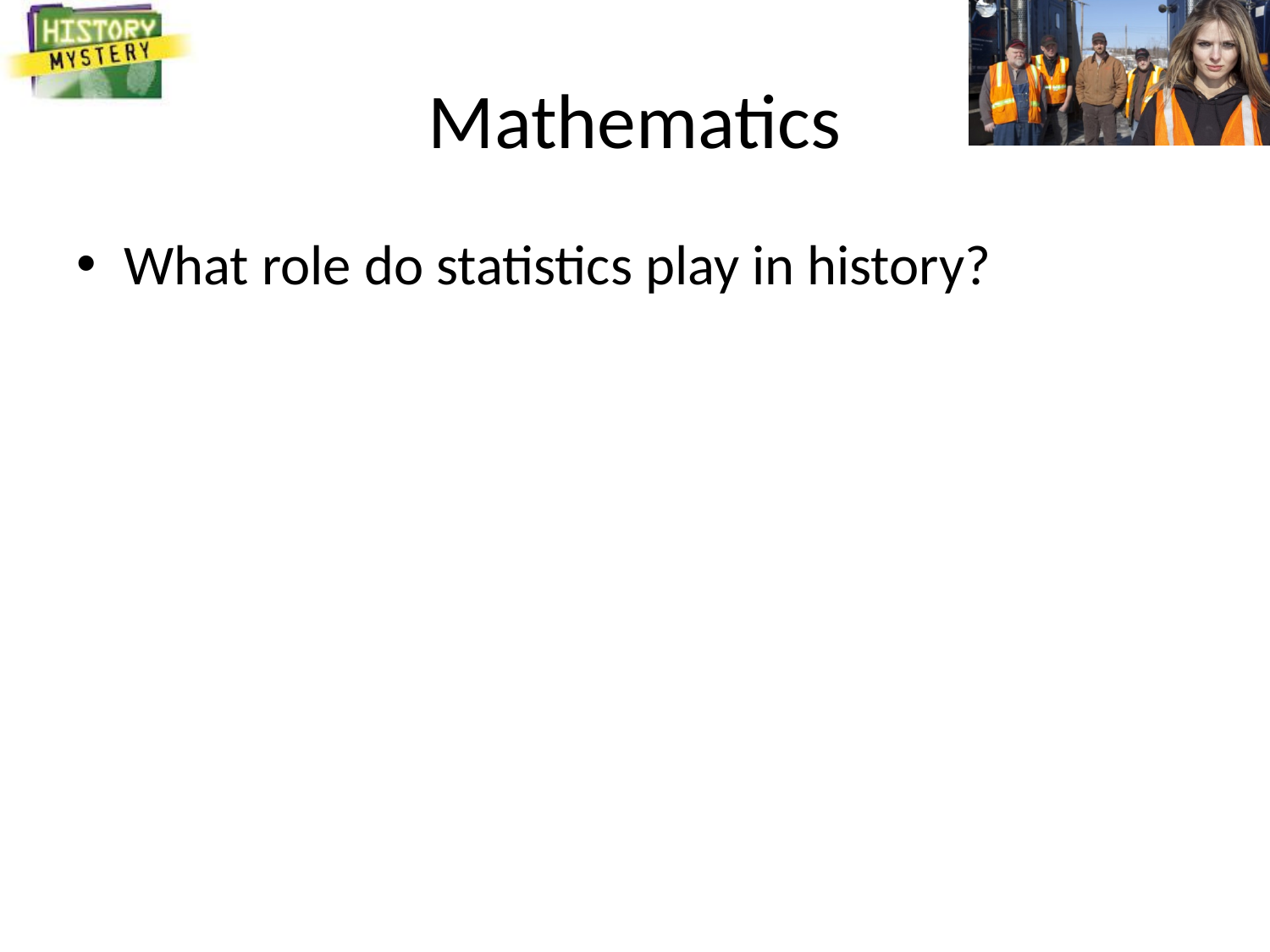

# Mathematics
What role do statistics play in history?